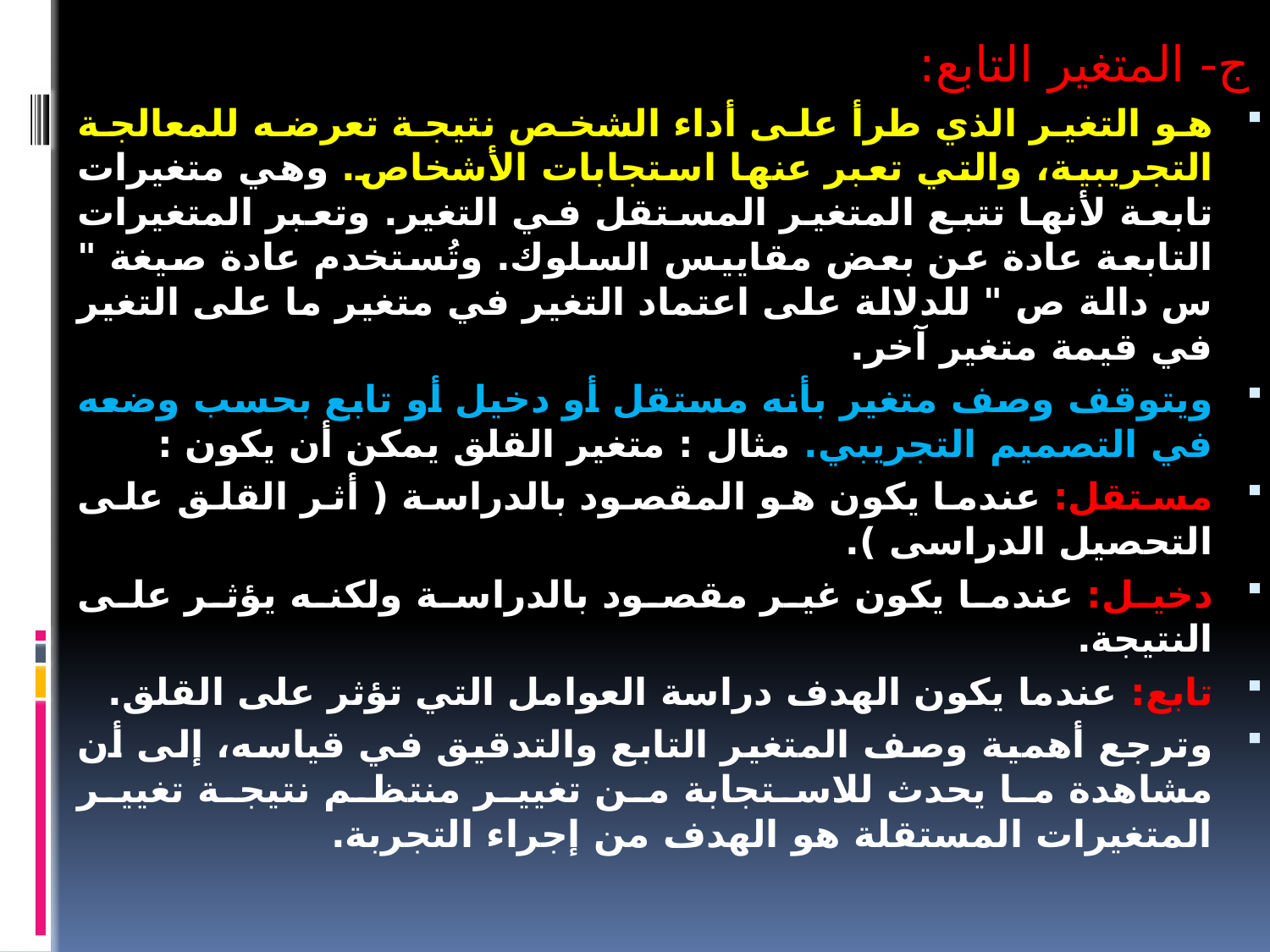

ج- المتغير التابع:
هو التغير الذي طرأ على أداء الشخص نتيجة تعرضه للمعالجة التجريبية، والتي تعبر عنها استجابات الأشخاص. وهي متغيرات تابعة لأنها تتبع المتغير المستقل في التغير. وتعبر المتغيرات التابعة عادة عن بعض مقاييس السلوك. وتُستخدم عادة صيغة " س دالة ص " للدلالة على اعتماد التغير في متغير ما على التغير في قيمة متغير آخر.
ويتوقف وصف متغير بأنه مستقل أو دخيل أو تابع بحسب وضعه في التصميم التجريبي. مثال : متغير القلق يمكن أن يكون :
مستقل: عندما يكون هو المقصود بالدراسة ( أثر القلق على التحصيل الدراسى ).
دخيل: عندما يكون غير مقصود بالدراسة ولكنه يؤثر على النتيجة.
تابع: عندما يكون الهدف دراسة العوامل التي تؤثر على القلق.
وترجع أهمية وصف المتغير التابع والتدقيق في قياسه، إلى أن مشاهدة ما يحدث للاستجابة من تغيير منتظم نتيجة تغيير المتغيرات المستقلة هو الهدف من إجراء التجربة.